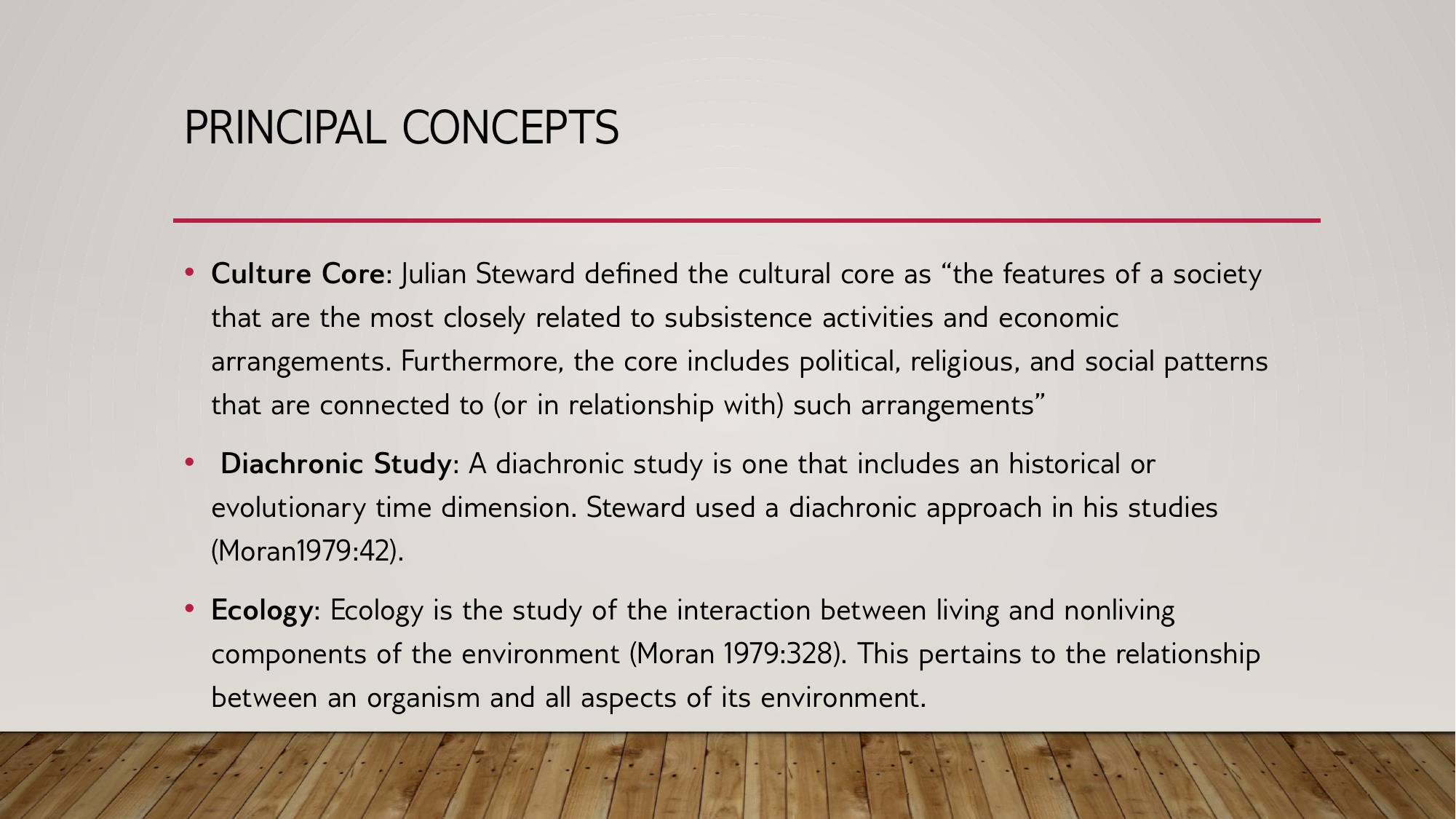

# PRINCIPAL CONCEPTS
Culture Core: Julian Steward defined the cultural core as “the features of a society that are the most closely related to subsistence activities and economic arrangements. Furthermore, the core includes political, religious, and social patterns that are connected to (or in relationship with) such arrangements”
 Diachronic Study: A diachronic study is one that includes an historical or evolutionary time dimension. Steward used a diachronic approach in his studies (Moran1979:42).
Ecology: Ecology is the study of the interaction between living and nonliving components of the environment (Moran 1979:328). This pertains to the relationship between an organism and all aspects of its environment.